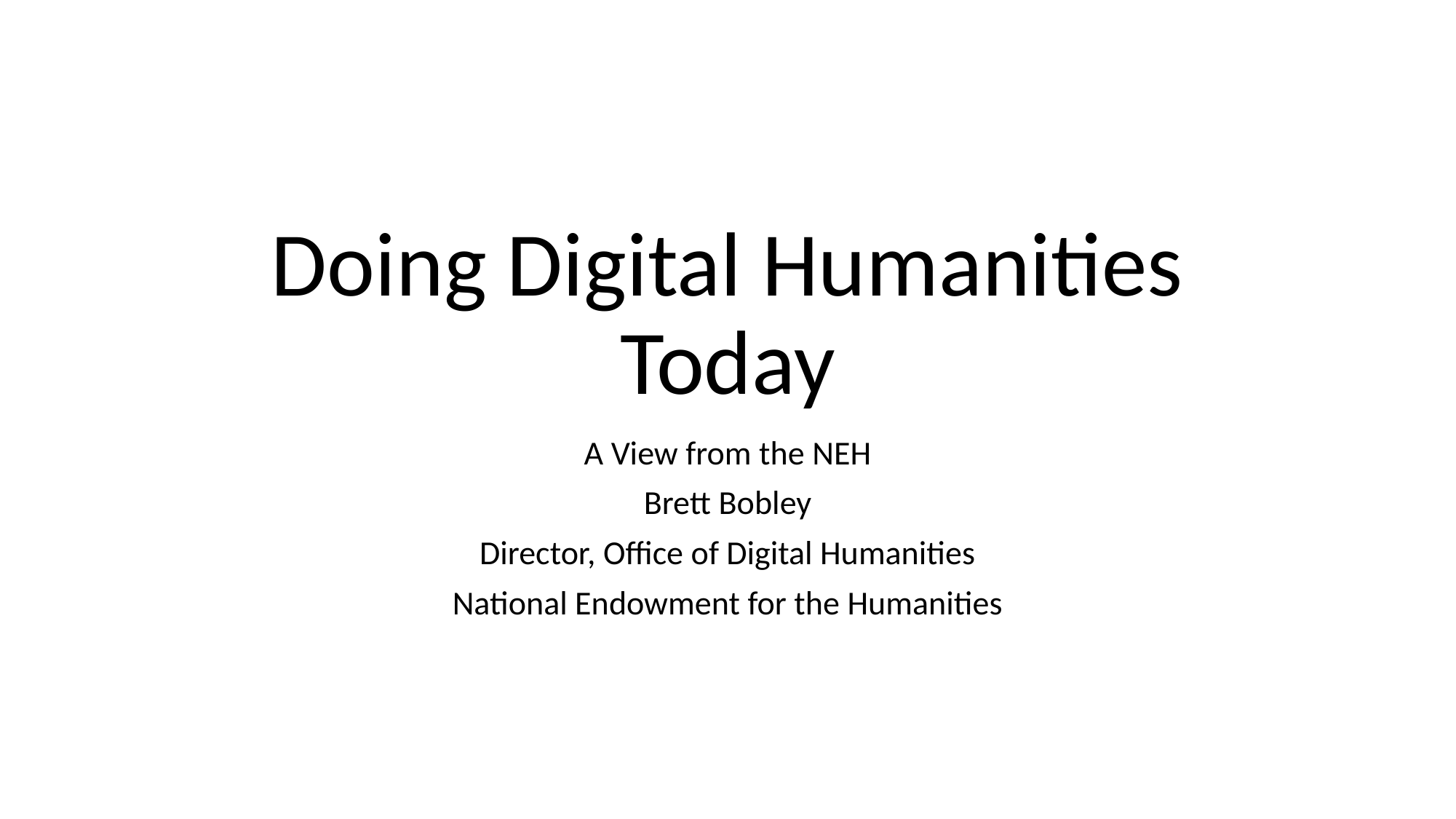

# Doing Digital Humanities Today
A View from the NEH
Brett Bobley
Director, Office of Digital Humanities
National Endowment for the Humanities